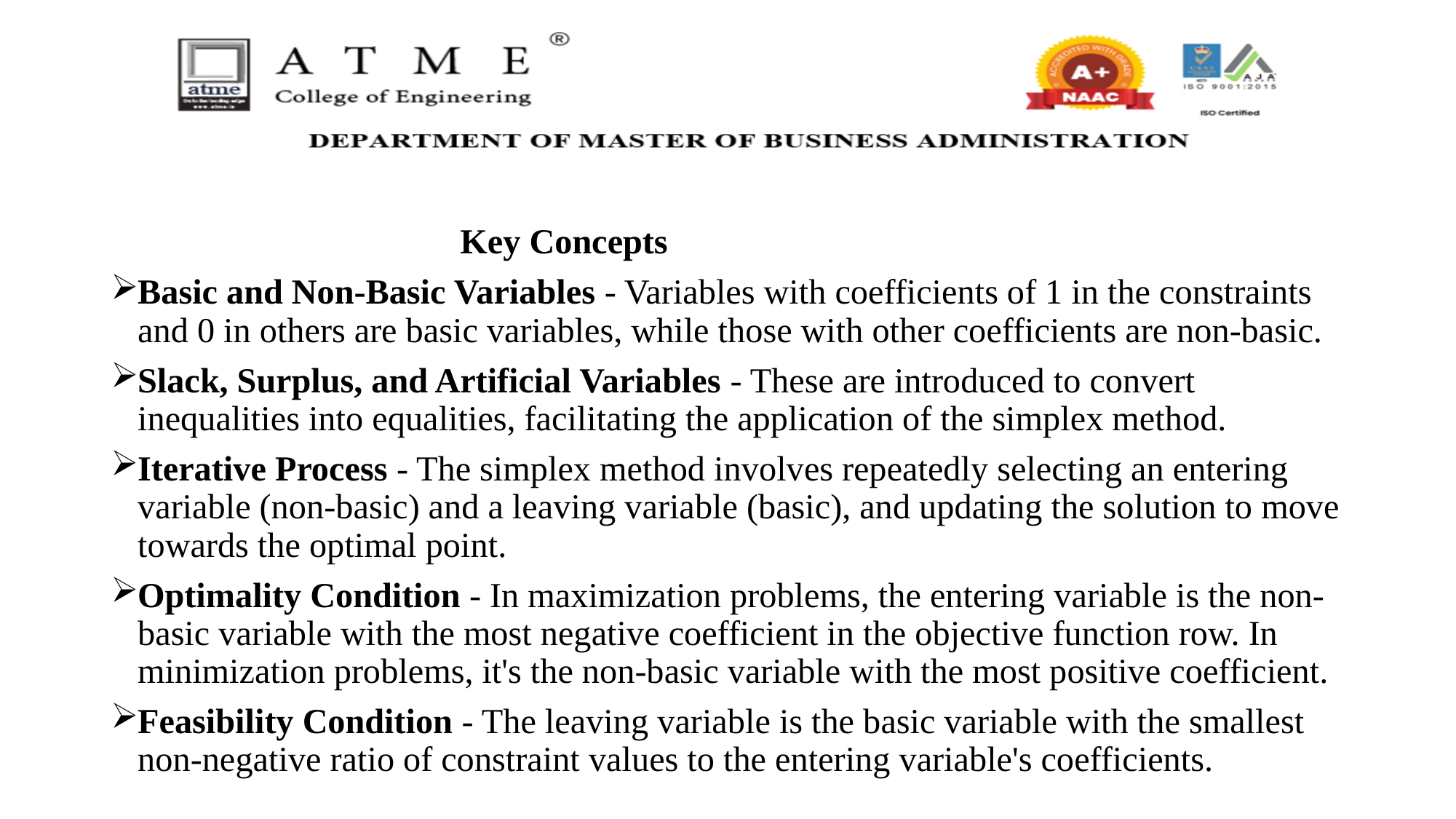

Key Concepts
Basic and Non-Basic Variables - Variables with coefficients of 1 in the constraints and 0 in others are basic variables, while those with other coefficients are non-basic.
Slack, Surplus, and Artificial Variables - These are introduced to convert inequalities into equalities, facilitating the application of the simplex method.
Iterative Process - The simplex method involves repeatedly selecting an entering variable (non-basic) and a leaving variable (basic), and updating the solution to move towards the optimal point.
Optimality Condition - In maximization problems, the entering variable is the non-basic variable with the most negative coefficient in the objective function row. In minimization problems, it's the non-basic variable with the most positive coefficient.
Feasibility Condition - The leaving variable is the basic variable with the smallest non-negative ratio of constraint values to the entering variable's coefficients.